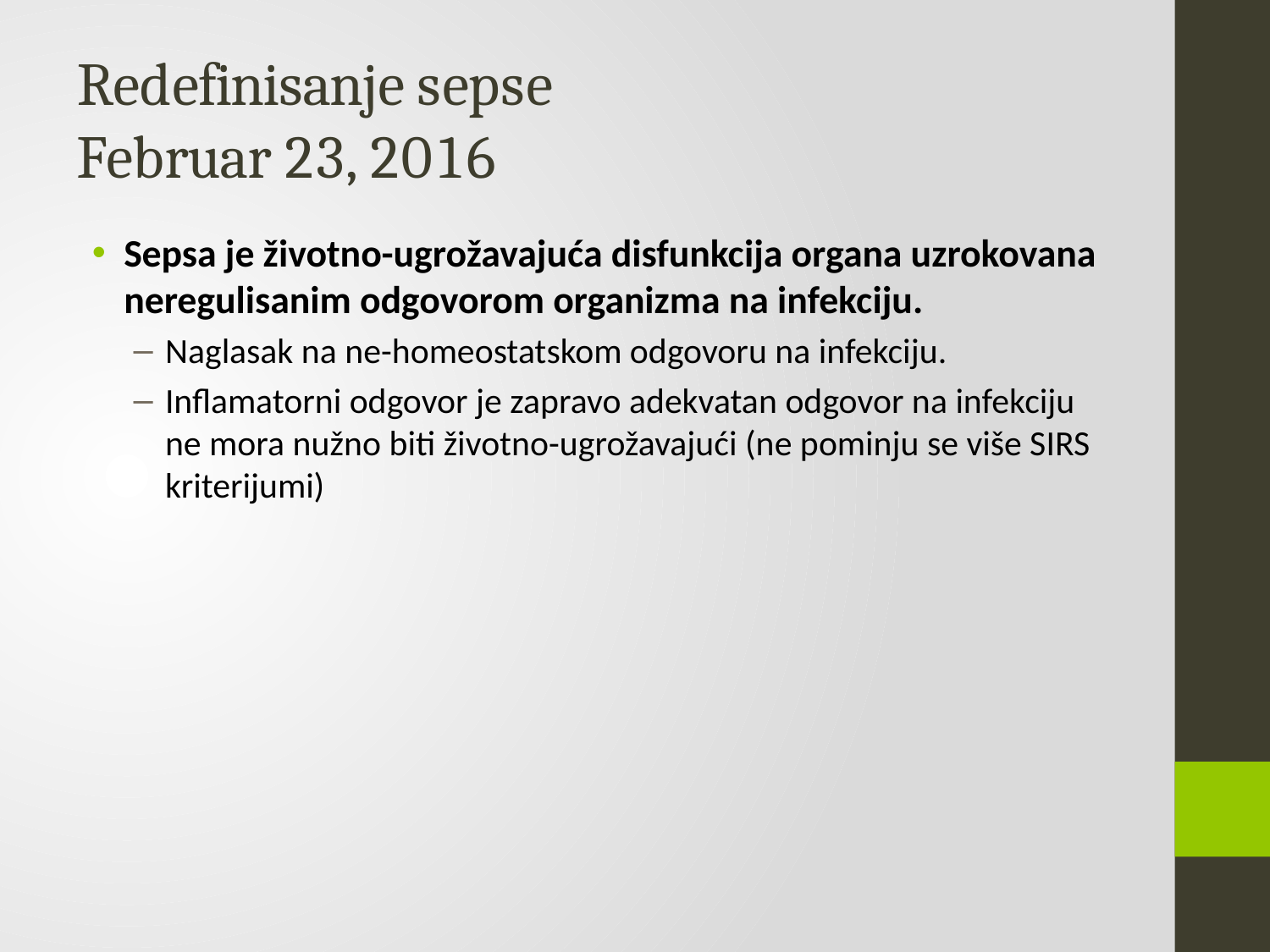

# Redefinisanje sepse Februar 23, 2016
Sepsa je životno-ugrožavajuća disfunkcija organa uzrokovana neregulisanim odgovorom organizma na infekciju.
Naglasak na ne-homeostatskom odgovoru na infekciju.
Inflamatorni odgovor je zapravo adekvatan odgovor na infekciju ne mora nužno biti životno-ugrožavajući (ne pominju se više SIRS kriterijumi)